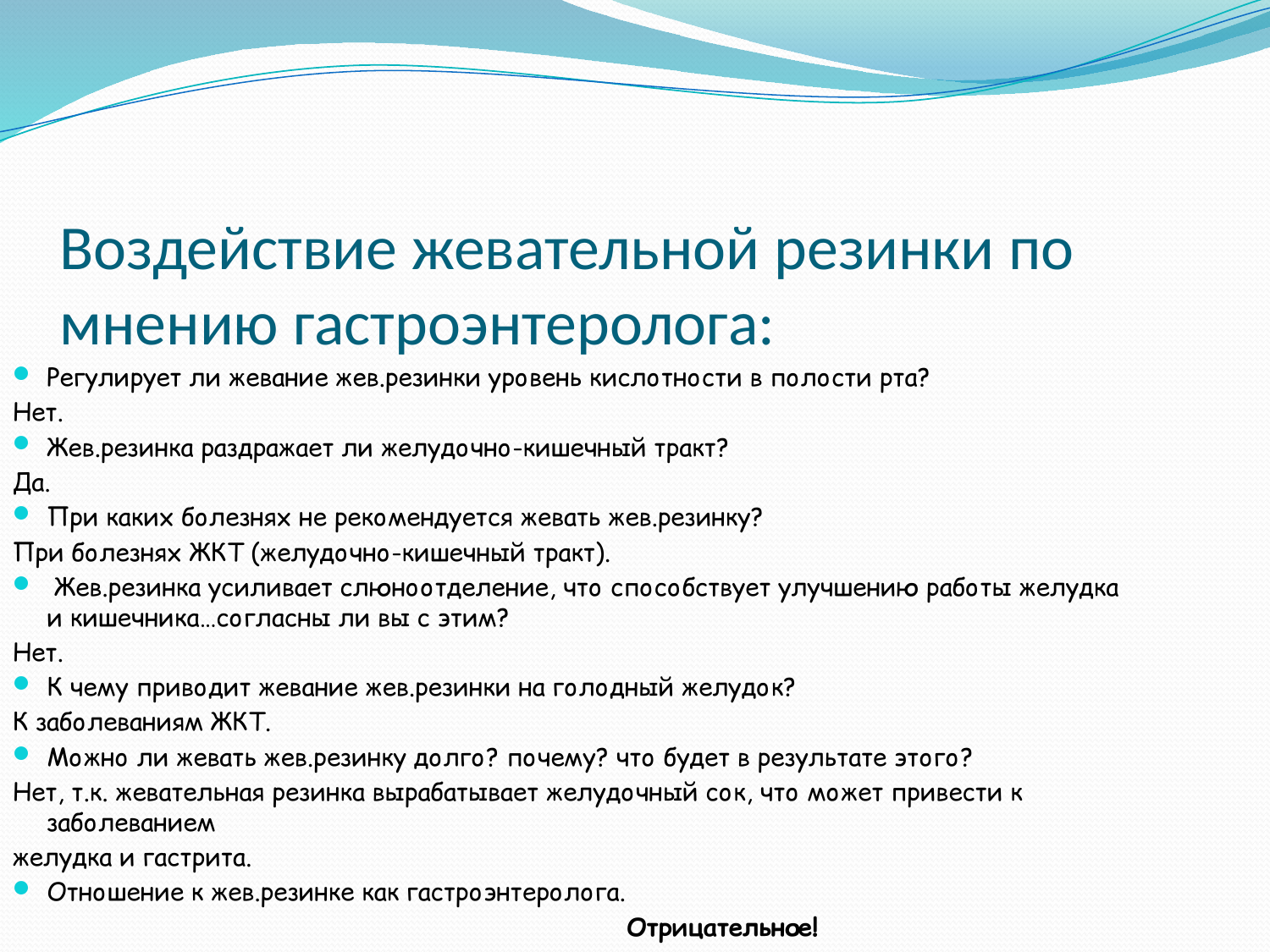

# Воздействие жевательной резинки по мнению гастроэнтеролога:

Регулирует ли жевание жев.резинки уровень кислотности в полости рта?
Нет.
Жев.резинка раздражает ли желудочно-кишечный тракт?
Да.
При каких болезнях не рекомендуется жевать жев.резинку?
При болезнях ЖКТ (желудочно-кишечный тракт).
 Жев.резинка усиливает слюноотделение, что способствует улучшению работы желудка и кишечника…согласны ли вы с этим?
Нет.
К чему приводит жевание жев.резинки на голодный желудок?
К заболеваниям ЖКТ.
Можно ли жевать жев.резинку долго? почему? что будет в результате этого?
Нет, т.к. жевательная резинка вырабатывает желудочный сок, что может привести к заболеванием
желудка и гастрита.
Отношение к жев.резинке как гастроэнтеролога.
                            Отрицательное!